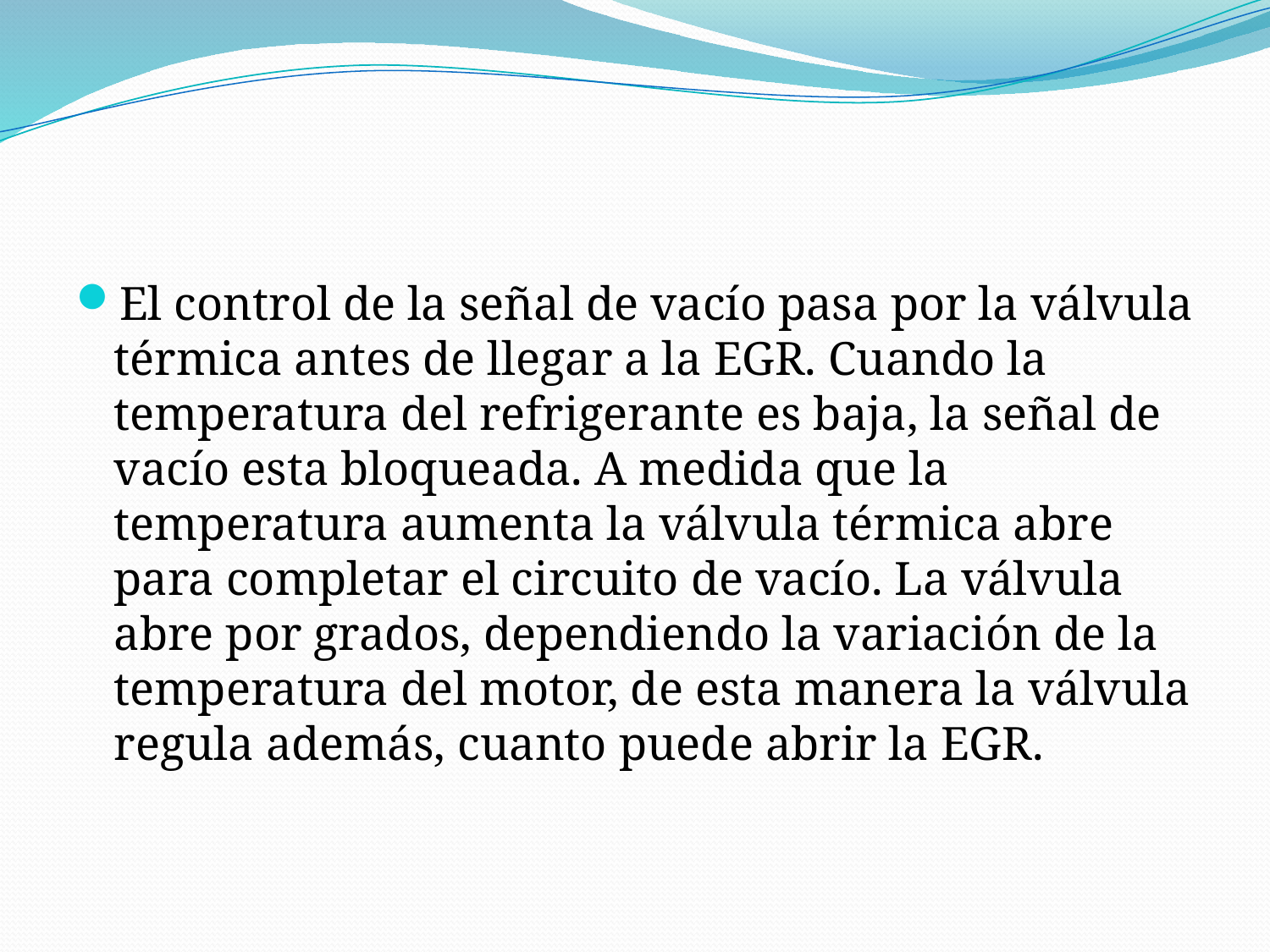

#
El control de la señal de vacío pasa por la válvula térmica antes de llegar a la EGR. Cuando la temperatura del refrigerante es baja, la señal de vacío esta bloqueada. A medida que la temperatura aumenta la válvula térmica abre para completar el circuito de vacío. La válvula abre por grados, dependiendo la variación de la temperatura del motor, de esta manera la válvula regula además, cuanto puede abrir la EGR.